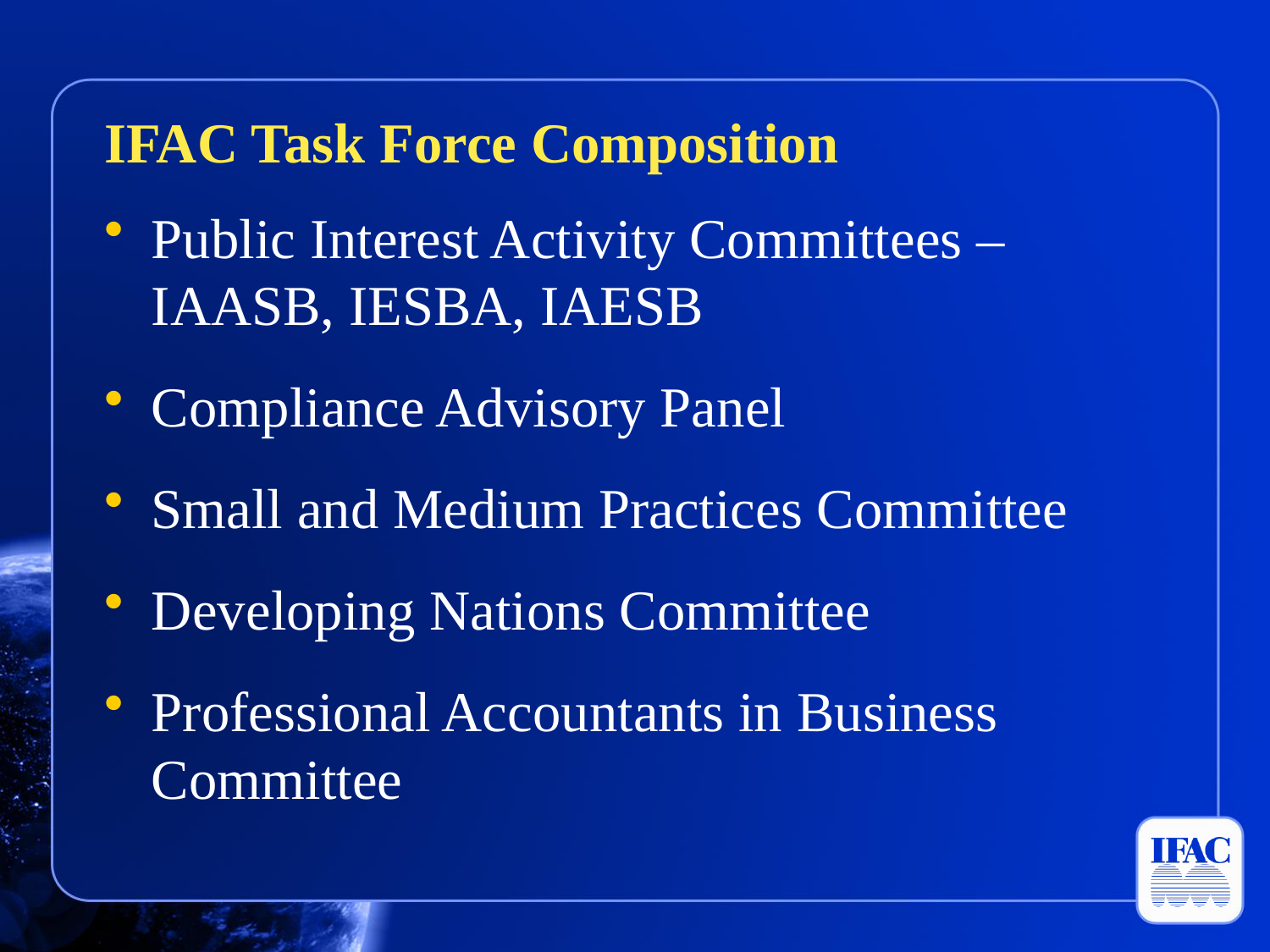

#
IFAC Task Force Composition
Public Interest Activity Committees – IAASB, IESBA, IAESB
Compliance Advisory Panel
Small and Medium Practices Committee
Developing Nations Committee
Professional Accountants in Business Committee